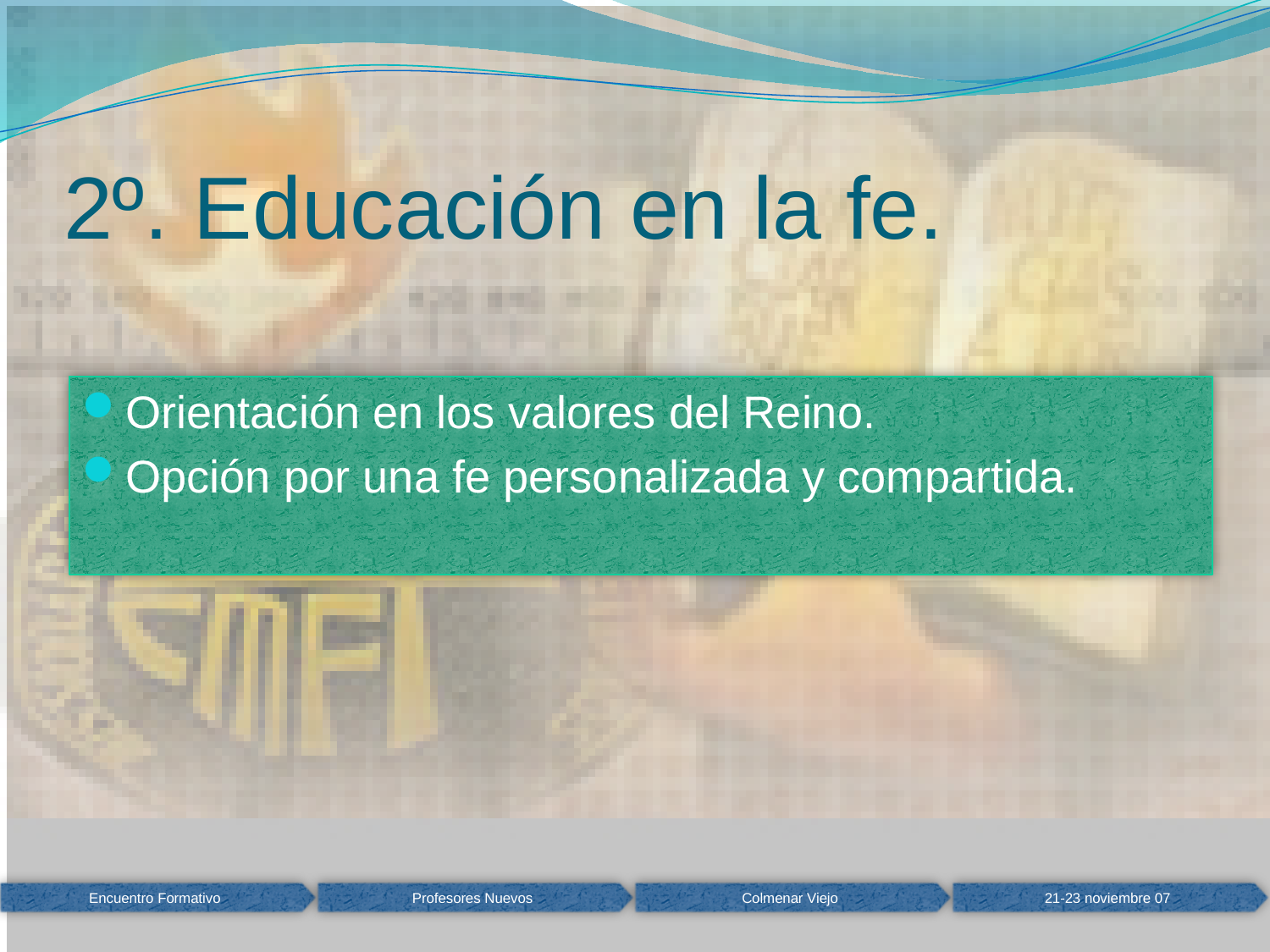

# 2º. Educación en la fe.
Orientación en los valores del Reino.
Opción por una fe personalizada y compartida.
21-23 noviembre 07
Encuentro Formativo
Profesores Nuevos
Colmenar Viejo